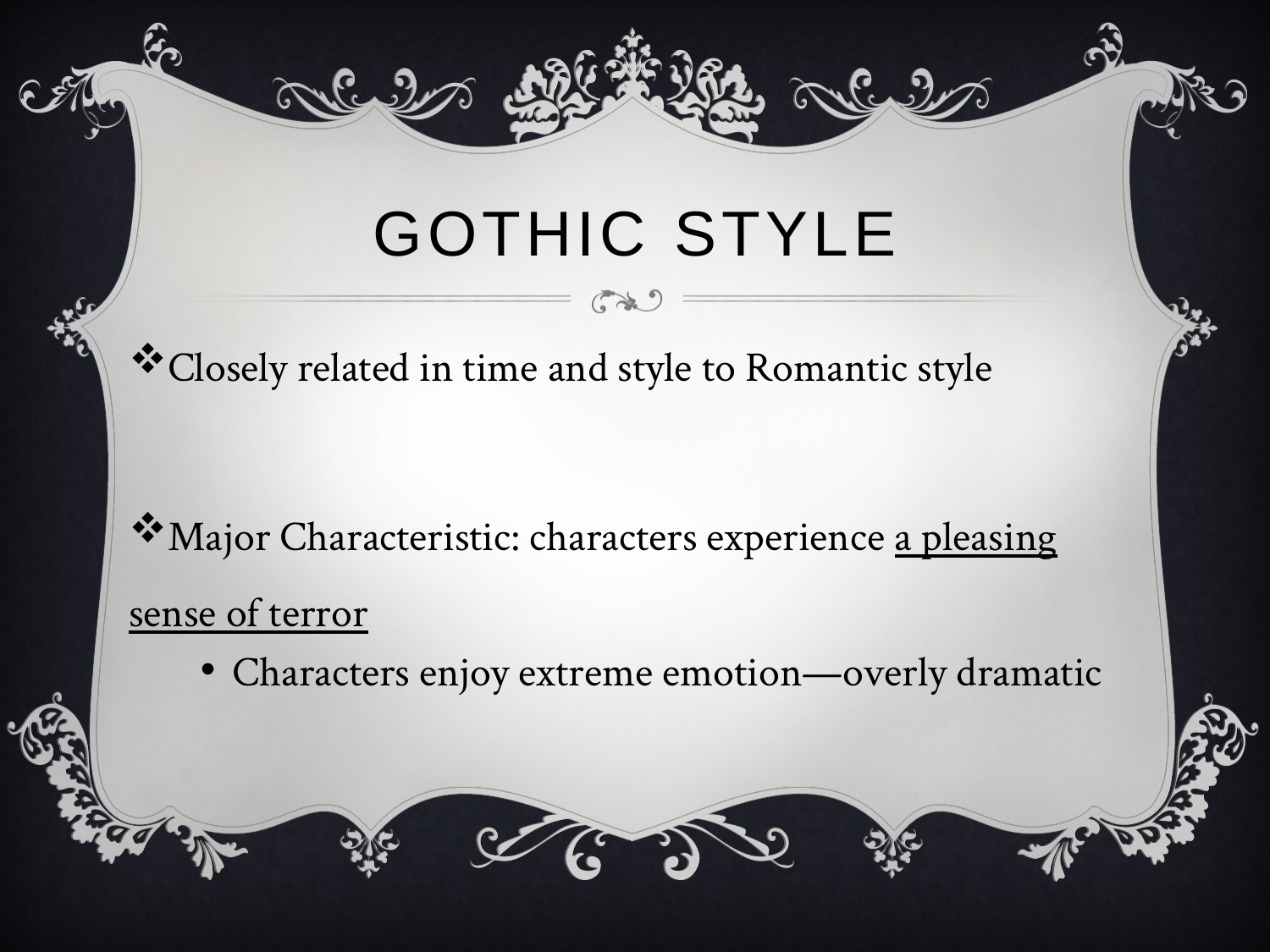

# Gothic style
Closely related in time and style to Romantic style

Major Characteristic: characters experience a pleasing sense of terror
Characters enjoy extreme emotion—overly dramatic